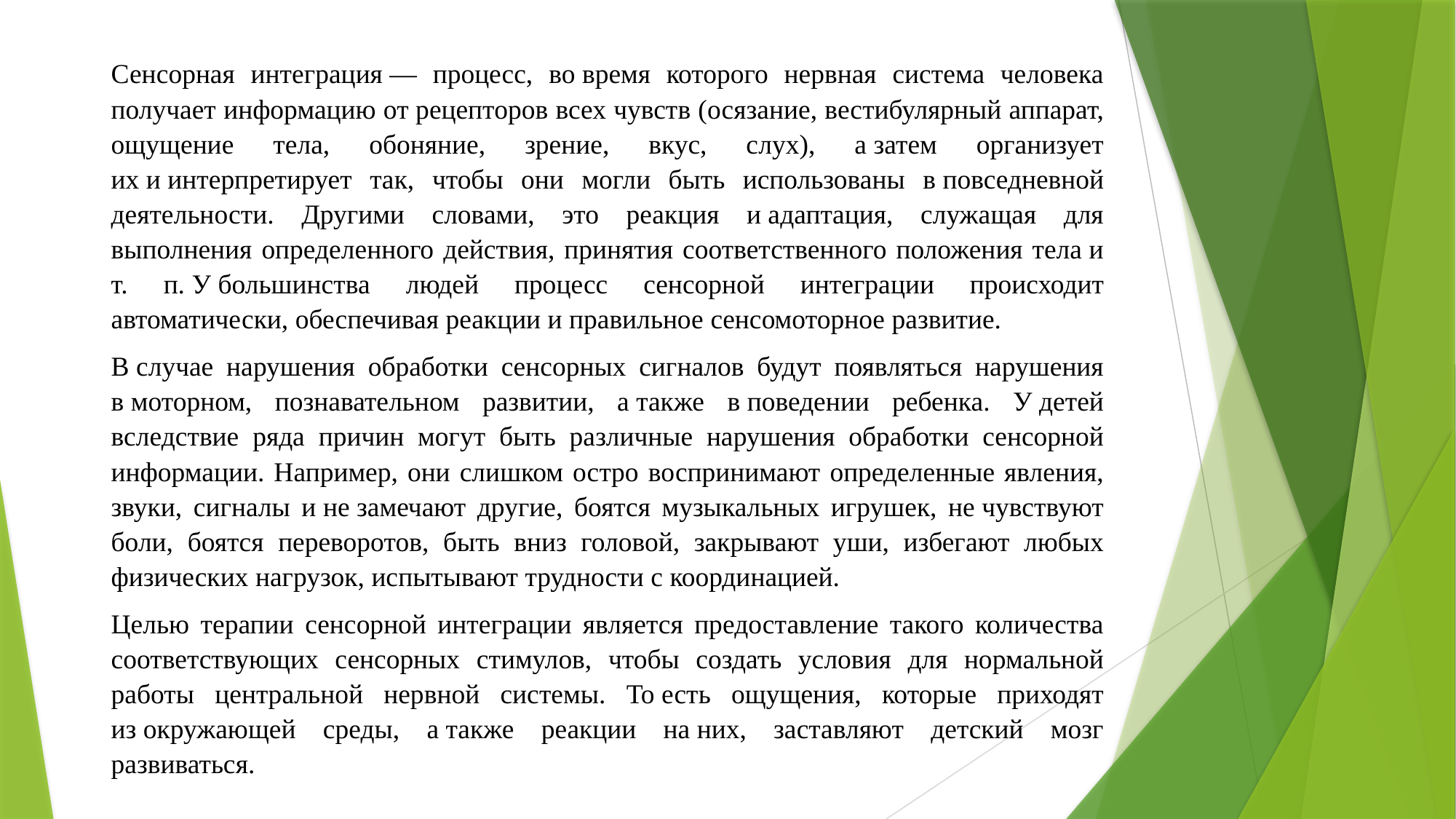

Сенсорная интеграция — процесс, во время которого нервная система человека получает информацию от рецепторов всех чувств (осязание, вестибулярный аппарат, ощущение тела, обоняние, зрение, вкус, слух), а затем организует их и интерпретирует так, чтобы они могли быть использованы в повседневной деятельности. Другими словами, это реакция и адаптация, служащая для выполнения определенного действия, принятия соответственного положения тела и т. п. У большинства людей процесс сенсорной интеграции происходит автоматически, обеспечивая реакции и правильное сенсомоторное развитие.
В случае нарушения обработки сенсорных сигналов будут появляться нарушения в моторном, познавательном развитии, а также в поведении ребенка. У детей вследствие ряда причин могут быть различные нарушения обработки сенсорной информации. Например, они слишком остро воспринимают определенные явления, звуки, сигналы и не замечают другие, боятся музыкальных игрушек, не чувствуют боли, боятся переворотов, быть вниз головой, закрывают уши, избегают любых физических нагрузок, испытывают трудности с координацией.
Целью терапии сенсорной интеграции является предоставление такого количества соответствующих сенсорных стимулов, чтобы создать условия для нормальной работы центральной нервной системы. То есть ощущения, которые приходят из окружающей среды, а также реакции на них, заставляют детский мозг развиваться.